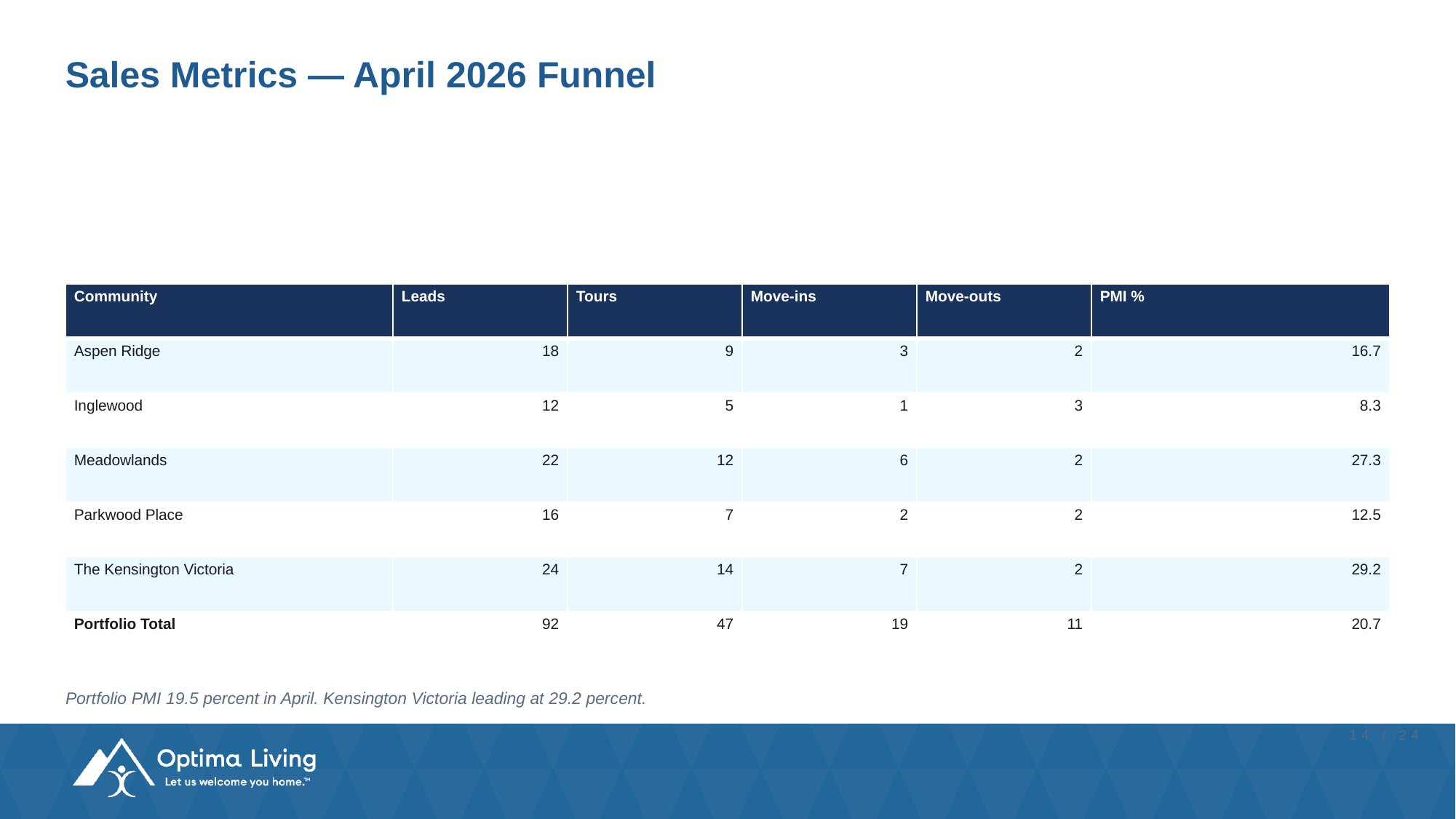

# Sales Metrics — April 2026 Funnel

| Community | Leads | Tours | Move-ins | Move-outs | PMI % |
| --- | --- | --- | --- | --- | --- |
| Aspen Ridge | 18 | 9 | 3 | 2 | 16.7 |
| Inglewood | 12 | 5 | 1 | 3 | 8.3 |
| Meadowlands | 22 | 12 | 6 | 2 | 27.3 |
| Parkwood Place | 16 | 7 | 2 | 2 | 12.5 |
| The Kensington Victoria | 24 | 14 | 7 | 2 | 29.2 |
| Portfolio Total | 92 | 47 | 19 | 11 | 20.7 |
Portfolio PMI 19.5 percent in April. Kensington Victoria leading at 29.2 percent.
14 / 24